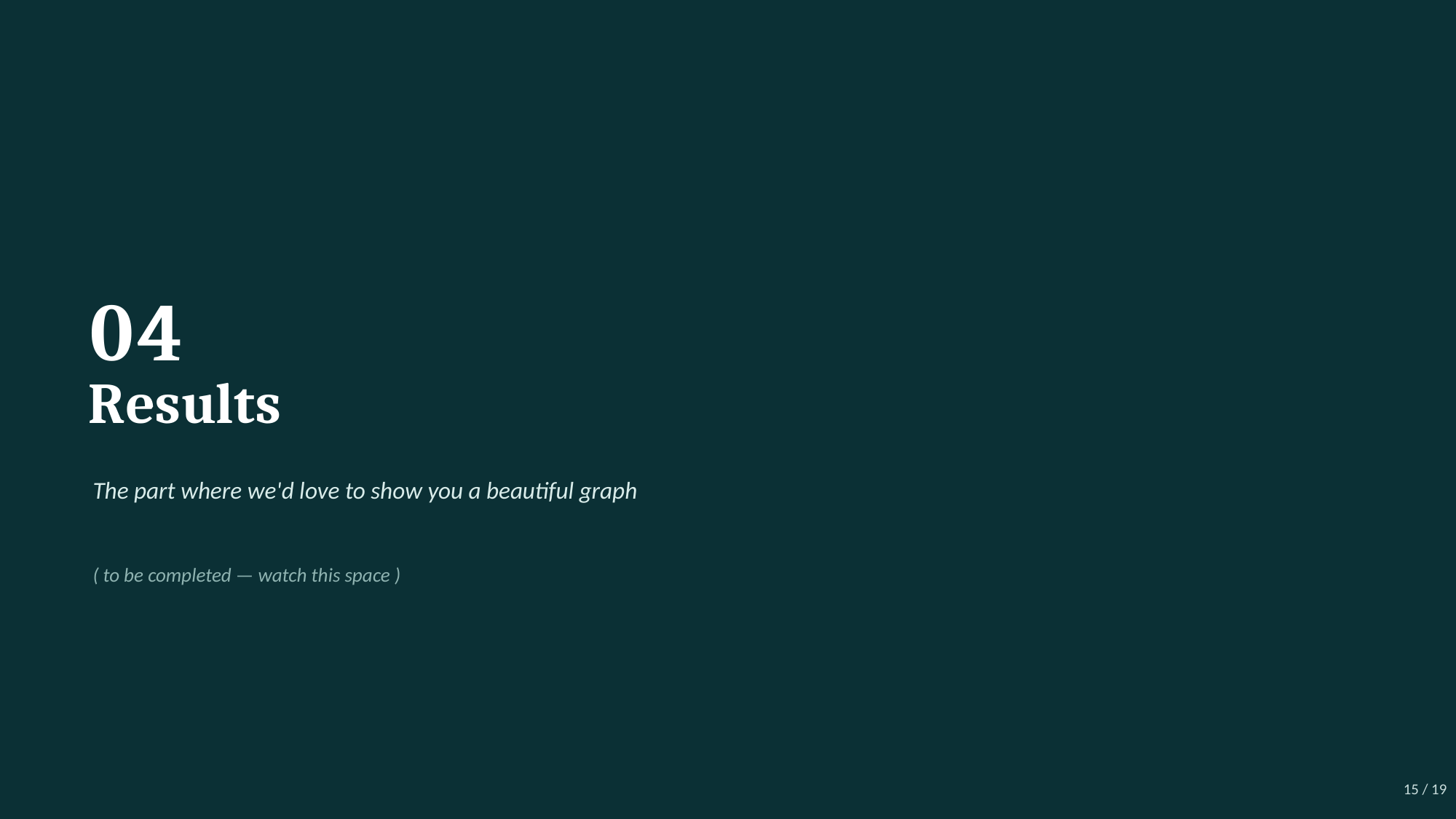

04
Results
The part where we'd love to show you a beautiful graph
( to be completed — watch this space )
15 / 19